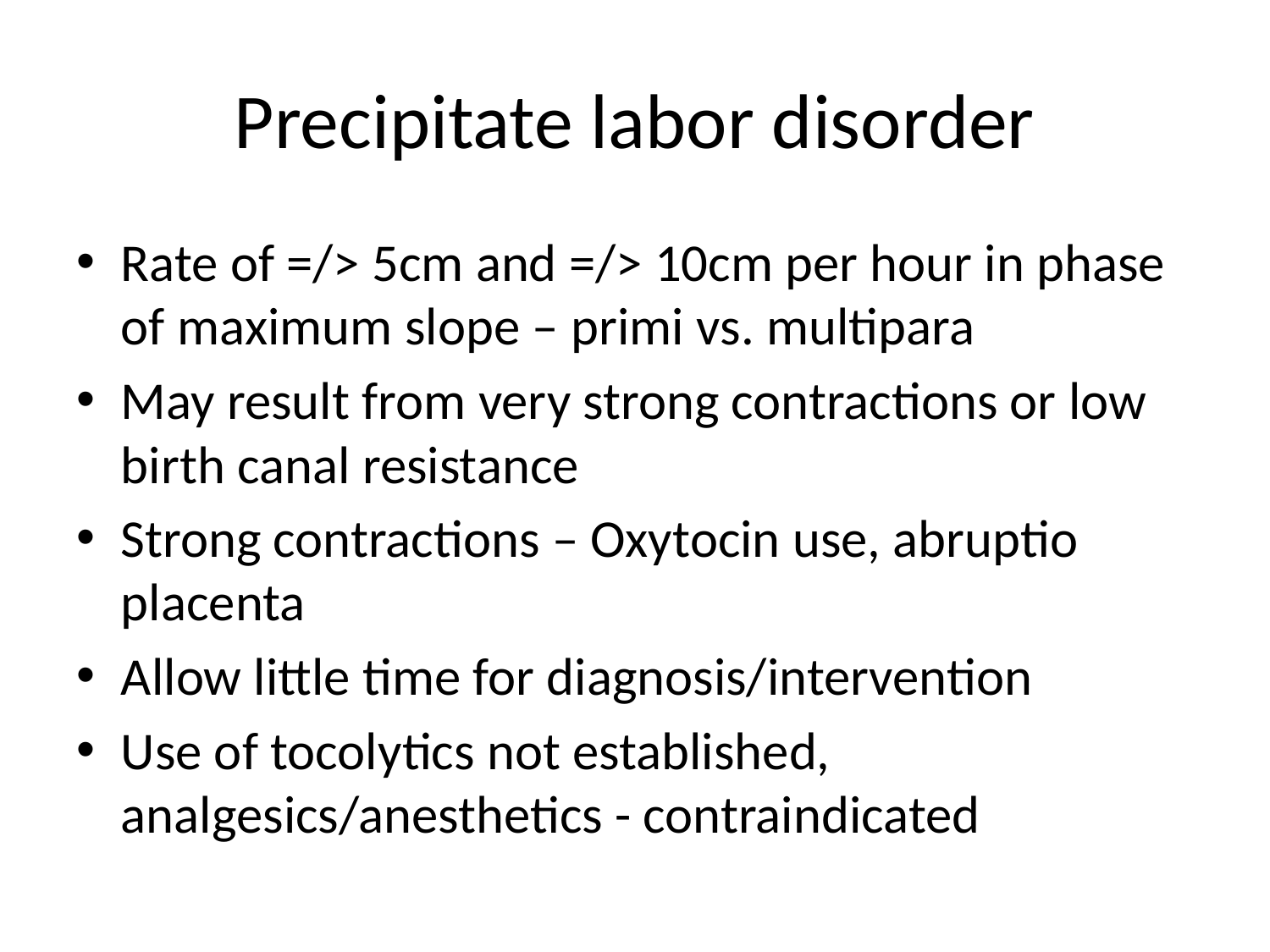

# Precipitate labor disorder
Rate of =/> 5cm and =/> 10cm per hour in phase of maximum slope – primi vs. multipara
May result from very strong contractions or low birth canal resistance
Strong contractions – Oxytocin use, abruptio placenta
Allow little time for diagnosis/intervention
Use of tocolytics not established, analgesics/anesthetics - contraindicated